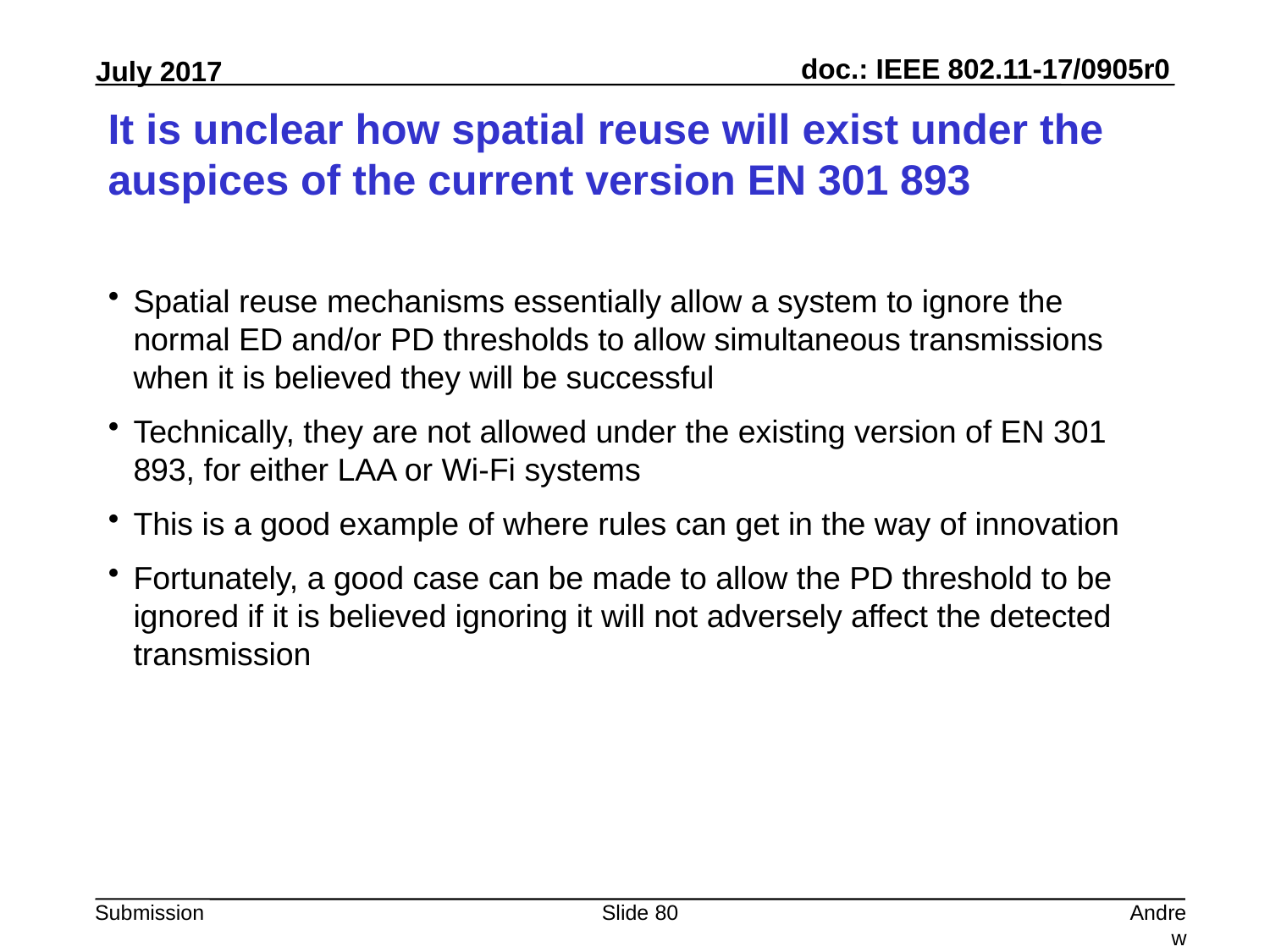

# It is unclear how spatial reuse will exist under the auspices of the current version EN 301 893
Spatial reuse mechanisms essentially allow a system to ignore the normal ED and/or PD thresholds to allow simultaneous transmissions when it is believed they will be successful
Technically, they are not allowed under the existing version of EN 301 893, for either LAA or Wi-Fi systems
This is a good example of where rules can get in the way of innovation
Fortunately, a good case can be made to allow the PD threshold to be ignored if it is believed ignoring it will not adversely affect the detected transmission

Slide 80
Andrew Myles, Cisco